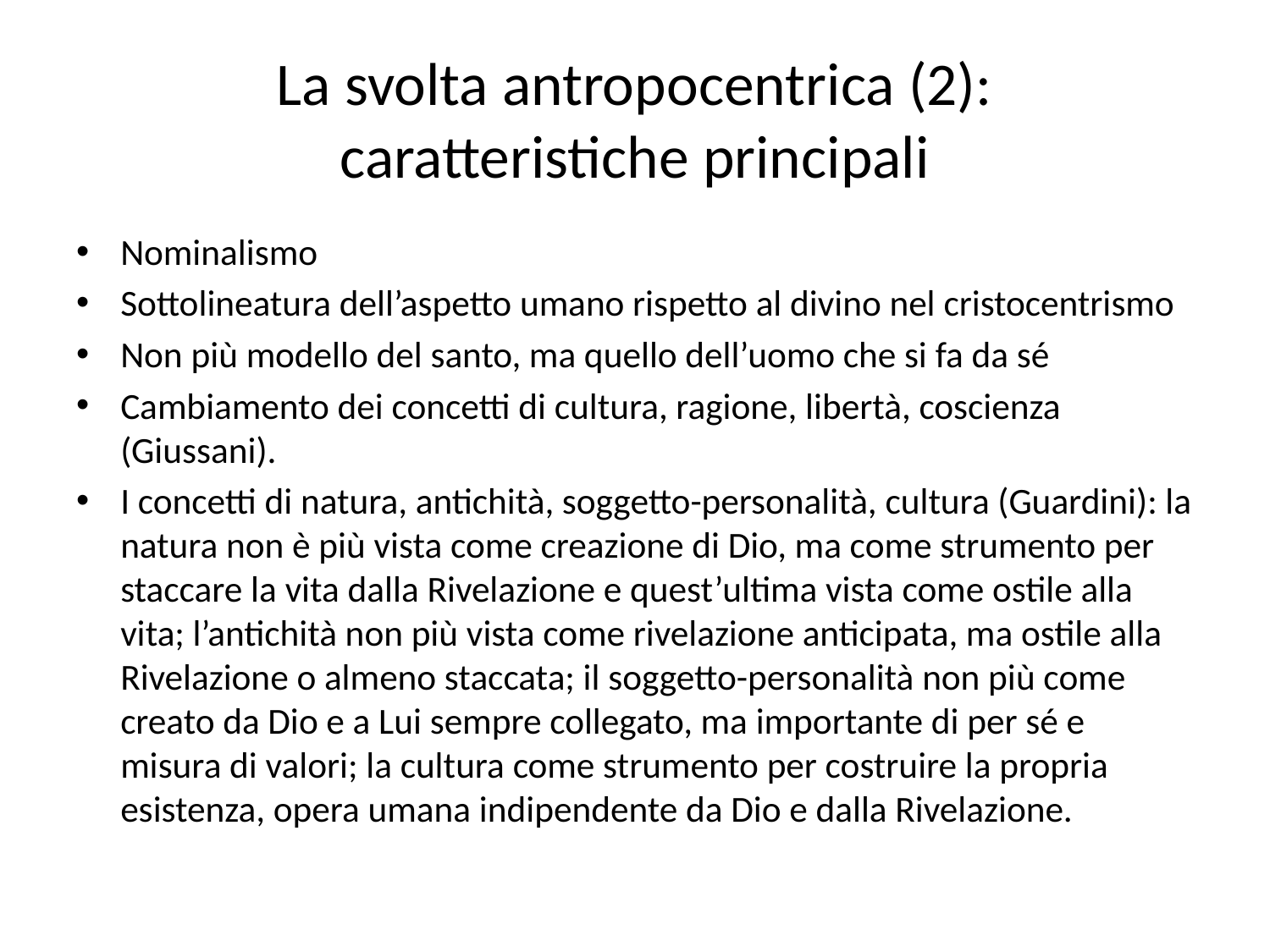

# La svolta antropocentrica (2): caratteristiche principali
Nominalismo
Sottolineatura dell’aspetto umano rispetto al divino nel cristocentrismo
Non più modello del santo, ma quello dell’uomo che si fa da sé
Cambiamento dei concetti di cultura, ragione, libertà, coscienza (Giussani).
I concetti di natura, antichità, soggetto-personalità, cultura (Guardini): la natura non è più vista come creazione di Dio, ma come strumento per staccare la vita dalla Rivelazione e quest’ultima vista come ostile alla vita; l’antichità non più vista come rivelazione anticipata, ma ostile alla Rivelazione o almeno staccata; il soggetto-personalità non più come creato da Dio e a Lui sempre collegato, ma importante di per sé e misura di valori; la cultura come strumento per costruire la propria esistenza, opera umana indipendente da Dio e dalla Rivelazione.